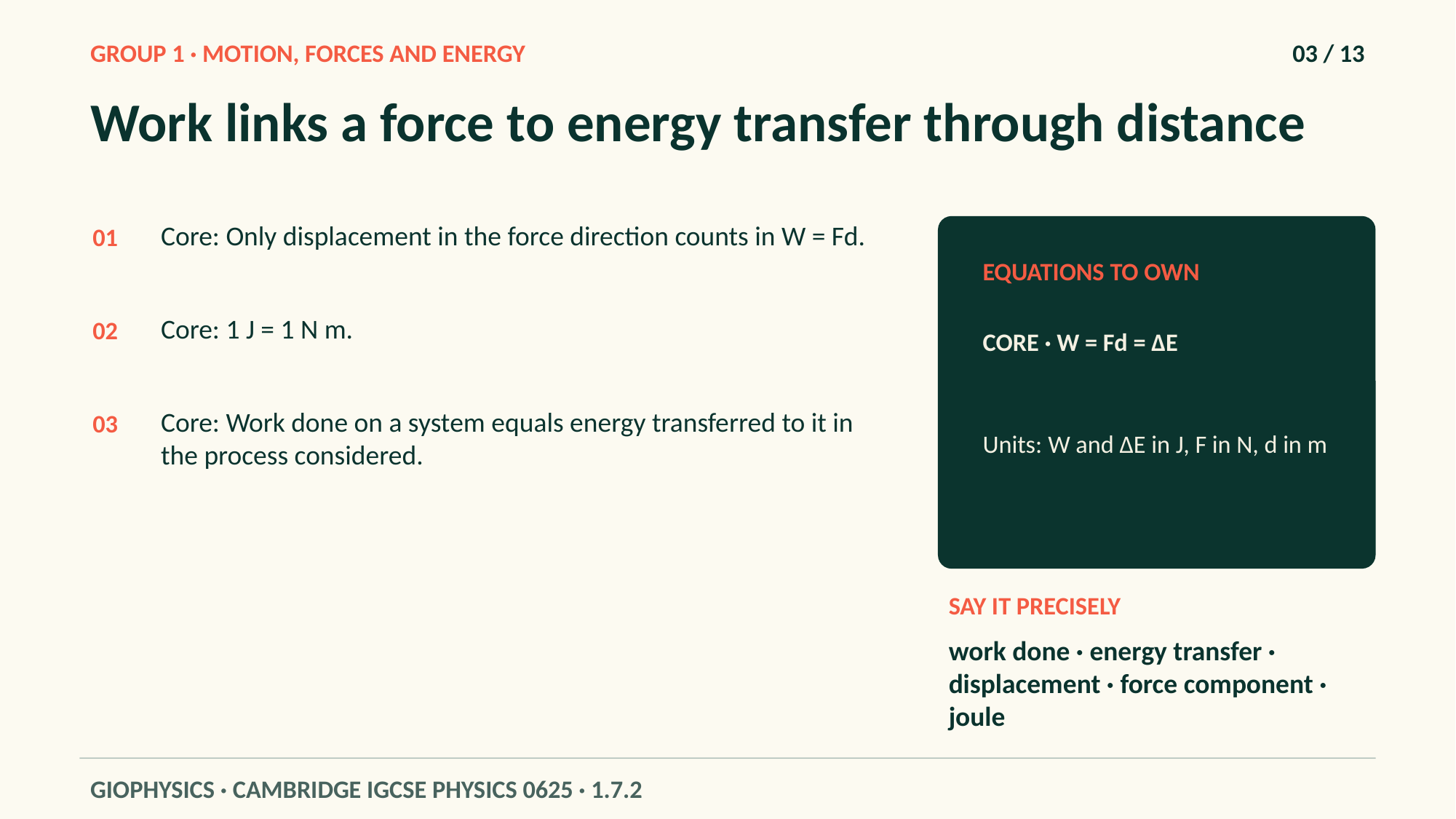

GROUP 1 · MOTION, FORCES AND ENERGY
03 / 13
Work links a force to energy transfer through distance
Core: Only displacement in the force direction counts in W = Fd.
01

EQUATIONS TO OWN
Core: 1 J = 1 N m.
02
CORE · W = Fd = ΔE
Core: Work done on a system equals energy transferred to it in the process considered.
03
Units: W and ΔE in J, F in N, d in m
SAY IT PRECISELY
work done · energy transfer · displacement · force component · joule

GIOPHYSICS · CAMBRIDGE IGCSE PHYSICS 0625 · 1.7.2